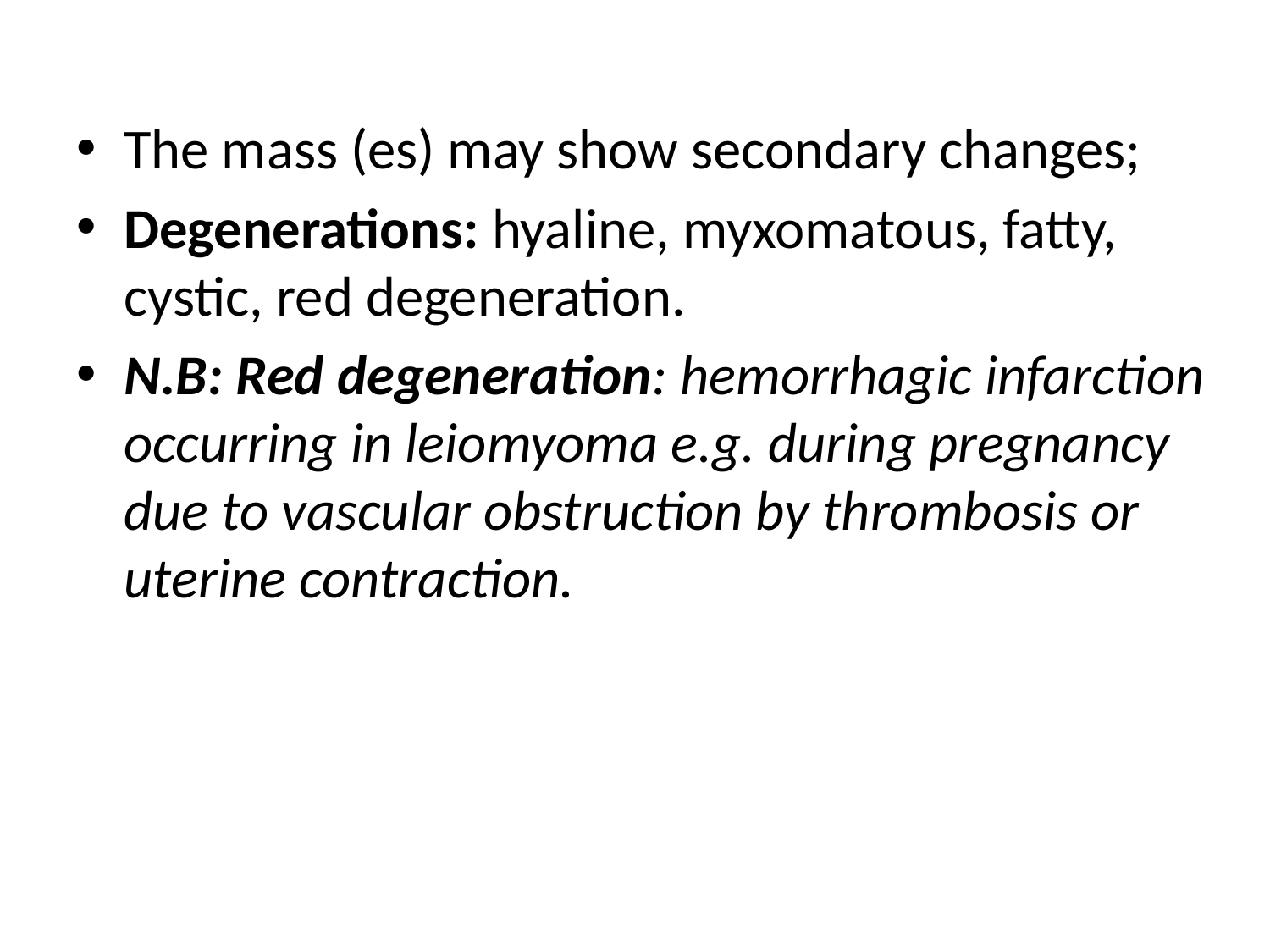

The mass (es) may show secondary changes;
Degenerations: hyaline, myxomatous, fatty, cystic, red degeneration.
N.B: Red degeneration: hemorrhagic infarction occurring in leiomyoma e.g. during pregnancy due to vascular obstruction by thrombosis or uterine contraction.